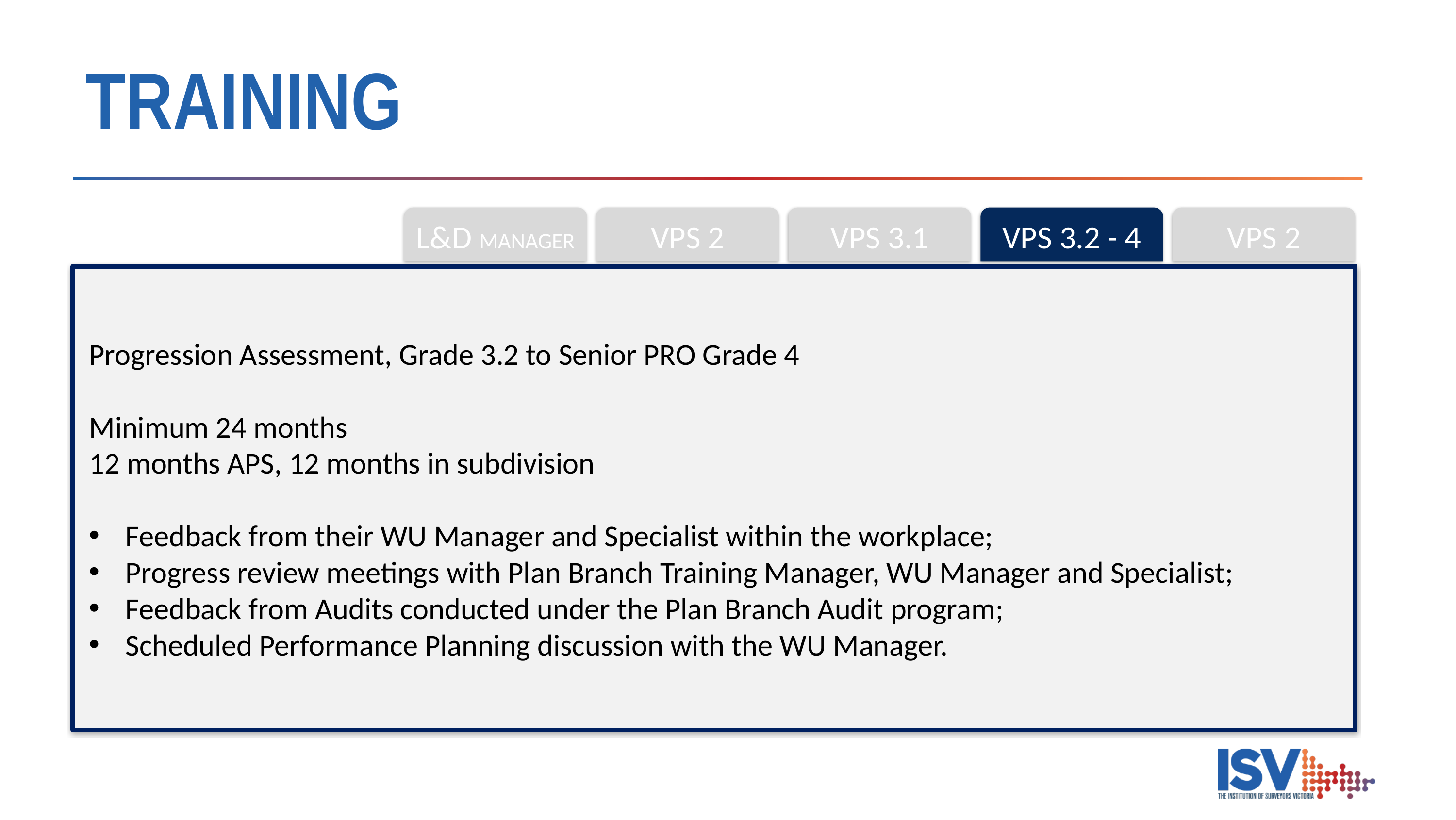

# TRAINING
VPS 2
VPS 3.1
L&D MANAGER
VPS 3.2 - 4
VPS 2
Progression Assessment, Grade 3.2 to Senior PRO Grade 4

Minimum 24 months
12 months APS, 12 months in subdivision

Feedback from their WU Manager and Specialist within the workplace;
Progress review meetings with Plan Branch Training Manager, WU Manager and Specialist;
Feedback from Audits conducted under the Plan Branch Audit program;
Scheduled Performance Planning discussion with the WU Manager.